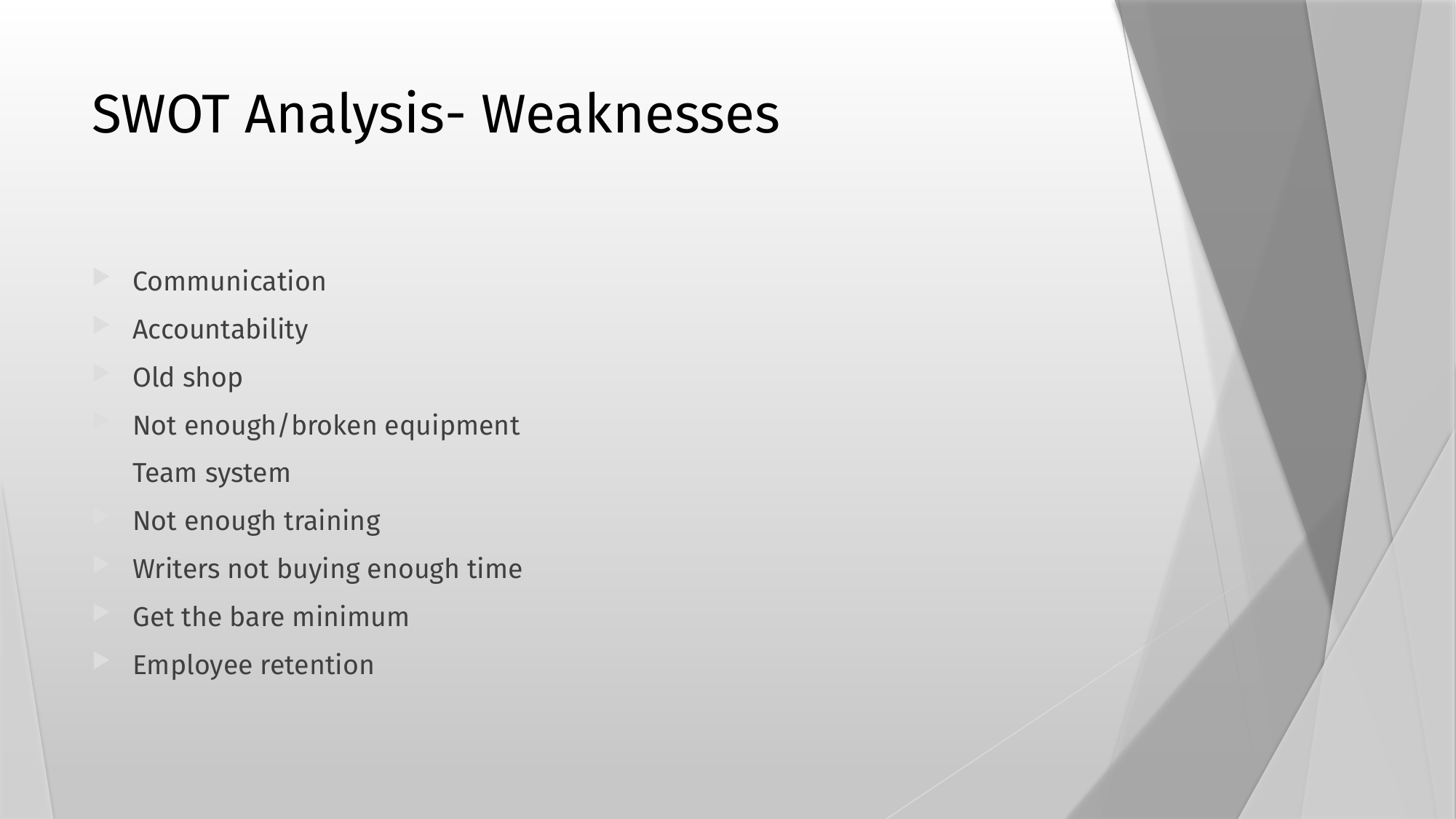

# SWOT Analysis- Weaknesses
Communication
Accountability
Old shop
Not enough/broken equipment
Team system
Not enough training
Writers not buying enough time
Get the bare minimum
Employee retention